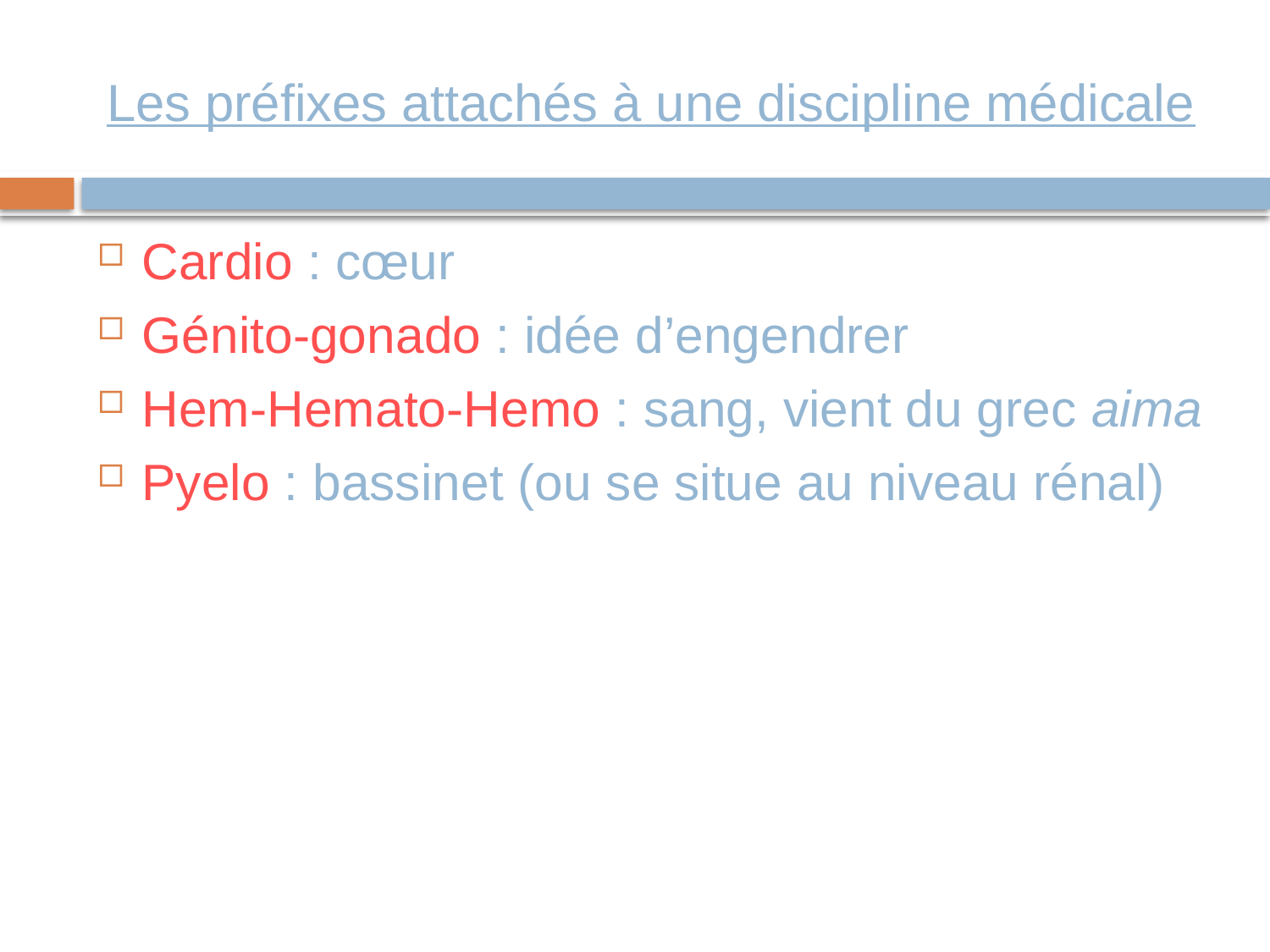

# Les préfixes attachés à une discipline médicale
Cardio : cœur
Génito-gonado : idée d’engendrer
Hem-Hemato-Hemo : sang, vient du grec aima
Pyelo : bassinet (ou se situe au niveau rénal)